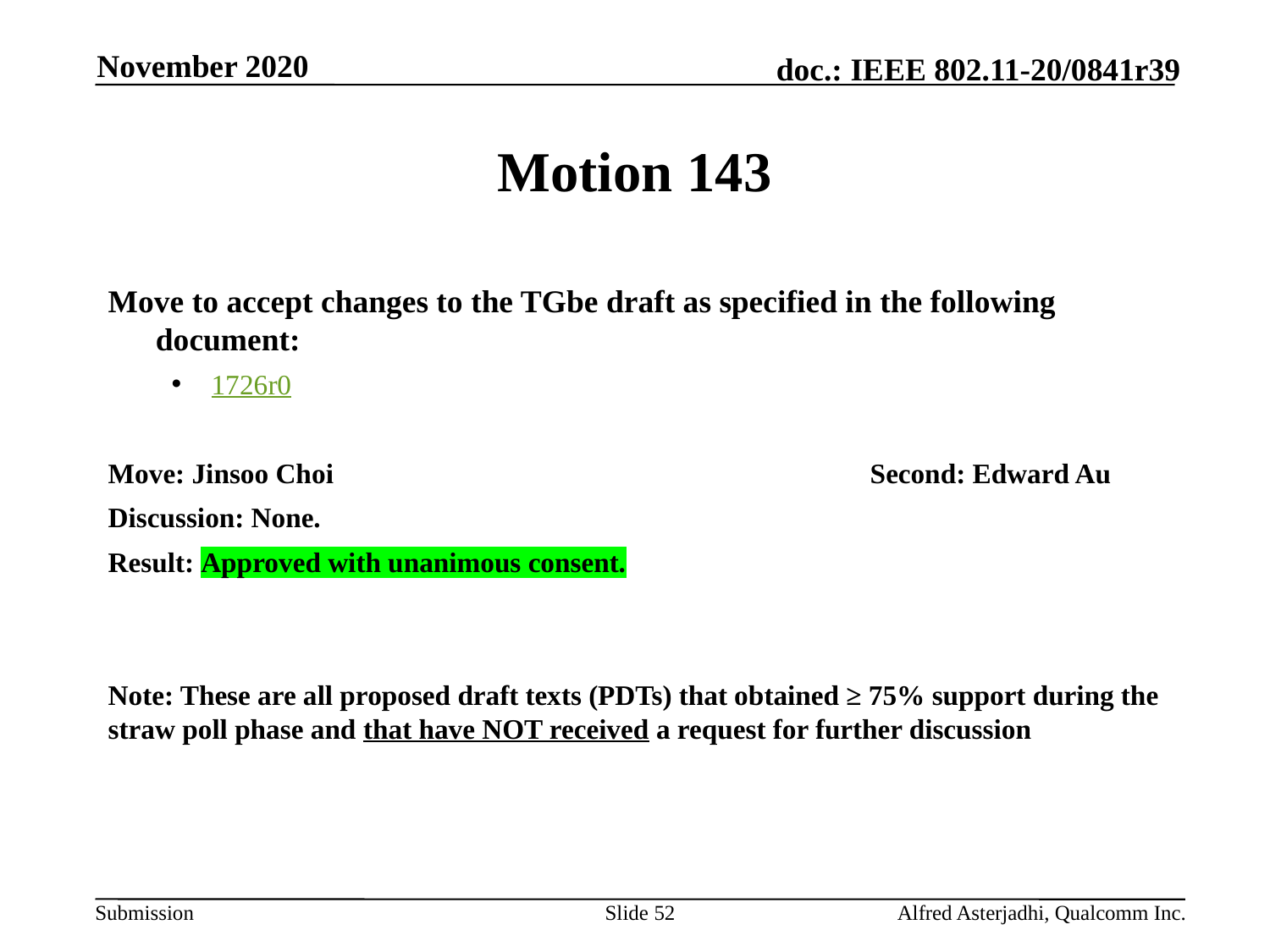

November 2020
# Motion 143
Move to accept changes to the TGbe draft as specified in the following document:
1726r0

Move: Jinsoo Choi					Second: Edward Au
Discussion: None.
Result: Approved with unanimous consent.

Note: These are all proposed draft texts (PDTs) that obtained ≥ 75% support during the straw poll phase and that have NOT received a request for further discussion
Slide 52
Alfred Asterjadhi, Qualcomm Inc.